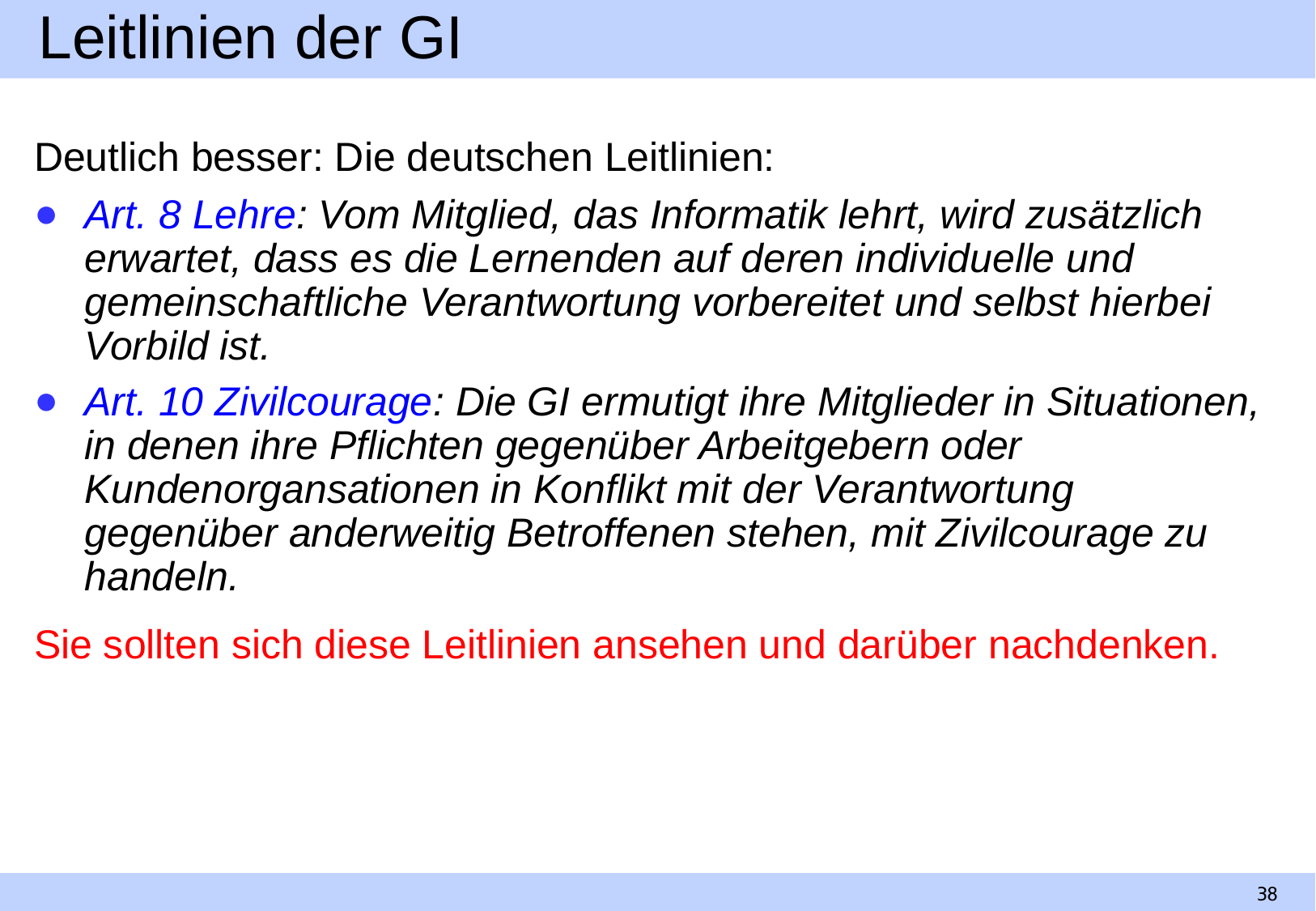

# Leitlinien der GI
Deutlich besser: Die deutschen Leitlinien:
Art. 8 Lehre: Vom Mitglied, das Informatik lehrt, wird zusätzlich erwartet, dass es die Lernenden auf deren individuelle und gemeinschaftliche Verantwortung vorbereitet und selbst hierbei Vorbild ist.
Art. 10 Zivilcourage: Die GI ermutigt ihre Mitglieder in Situationen, in denen ihre Pflichten gegenüber Arbeitgebern oder Kundenorgansationen in Konflikt mit der Verantwortung gegenüber anderweitig Betroffenen stehen, mit Zivilcourage zu handeln.
Sie sollten sich diese Leitlinien ansehen und darüber nachdenken.

38